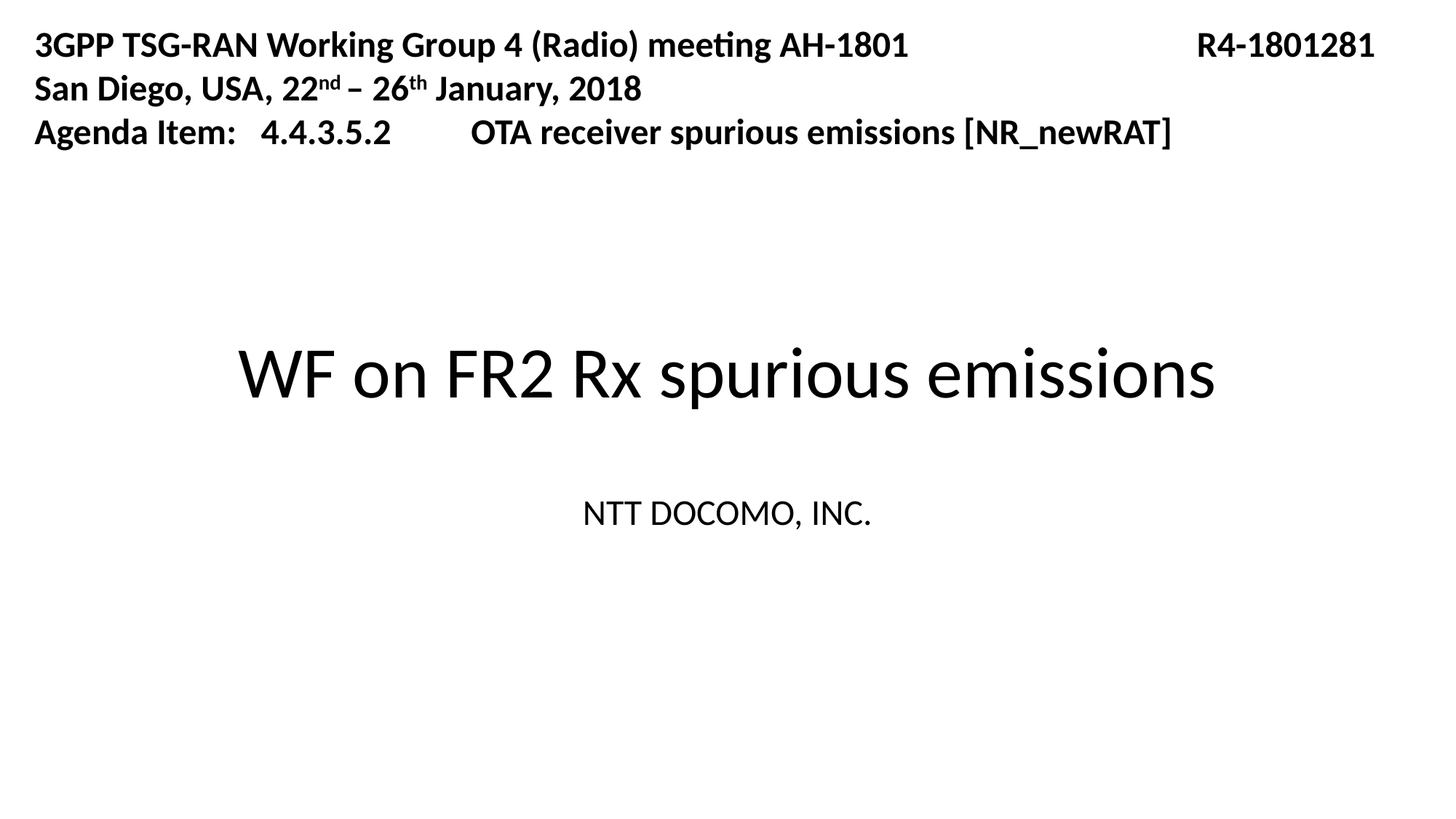

3GPP TSG-RAN Working Group 4 (Radio) meeting AH-1801	                      R4-1801281
San Diego, USA, 22nd – 26th January, 2018
Agenda Item:	 4.4.3.5.2	OTA receiver spurious emissions [NR_newRAT]
# WF on FR2 Rx spurious emissions
NTT DOCOMO, INC.